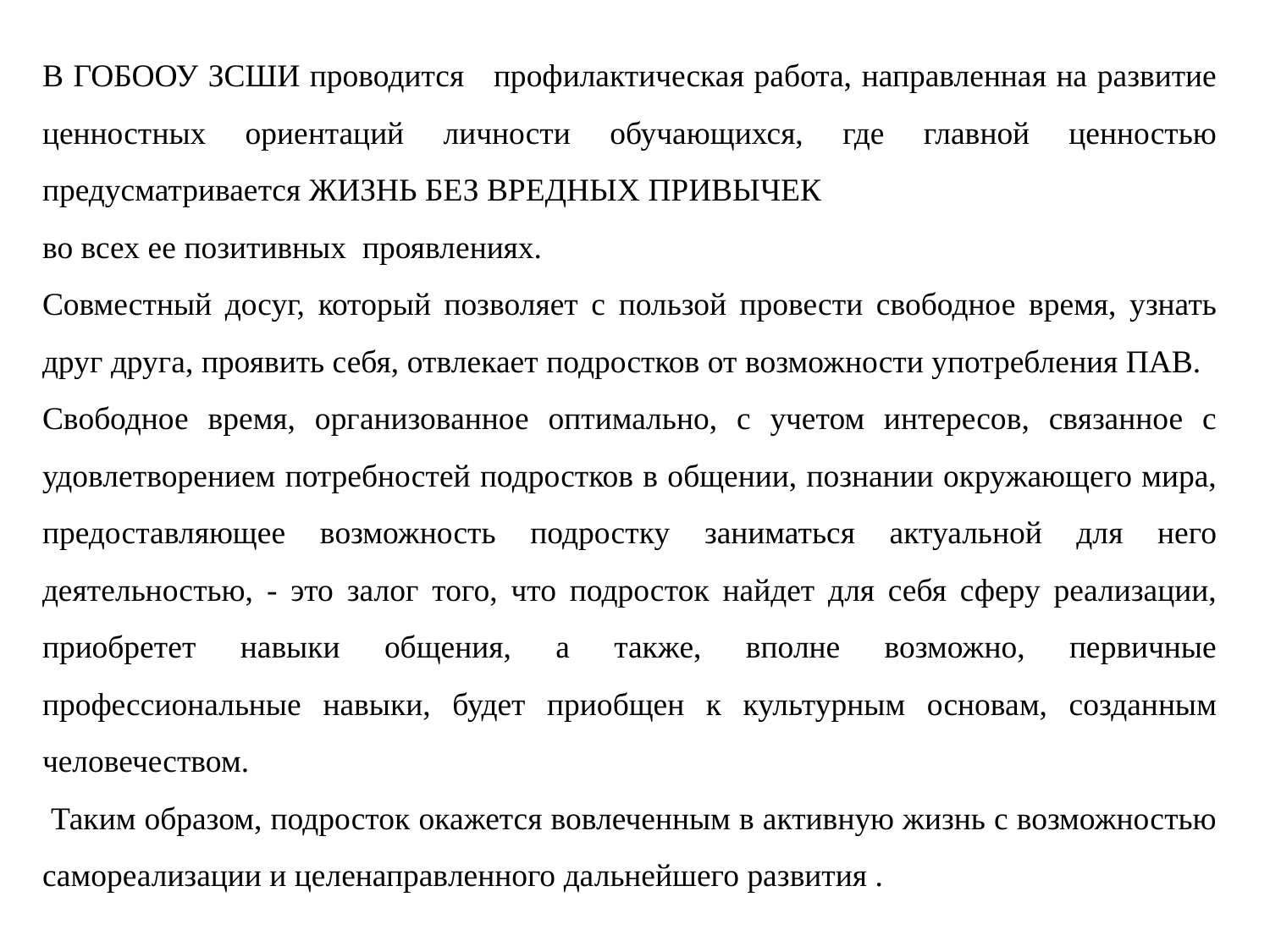

В ГОБООУ ЗСШИ проводится   профилактическая работа, направленная на развитие ценностных ориентаций личности обучающихся, где главной ценностью предусматривается ЖИЗНЬ БЕЗ ВРЕДНЫХ ПРИВЫЧЕК
во всех ее позитивных  проявлениях.
Совместный досуг, который позволяет с пользой провести свободное время, узнать друг друга, проявить себя, отвлекает подростков от возможности употребления ПАВ.
Свободное время, организованное оптимально, с учетом интересов, связанное с удовлетворением потребностей подростков в общении, познании окружающего мира, предоставляющее возможность подростку заниматься актуальной для него деятельностью, - это залог того, что подросток найдет для себя сферу реализации, приобретет навыки общения, а также, вполне возможно, первичные профессиональные навыки, будет приобщен к культурным основам, созданным человечеством.
 Таким образом, подросток окажется вовлеченным в активную жизнь с возможностью самореализации и целенаправленного дальнейшего развития .